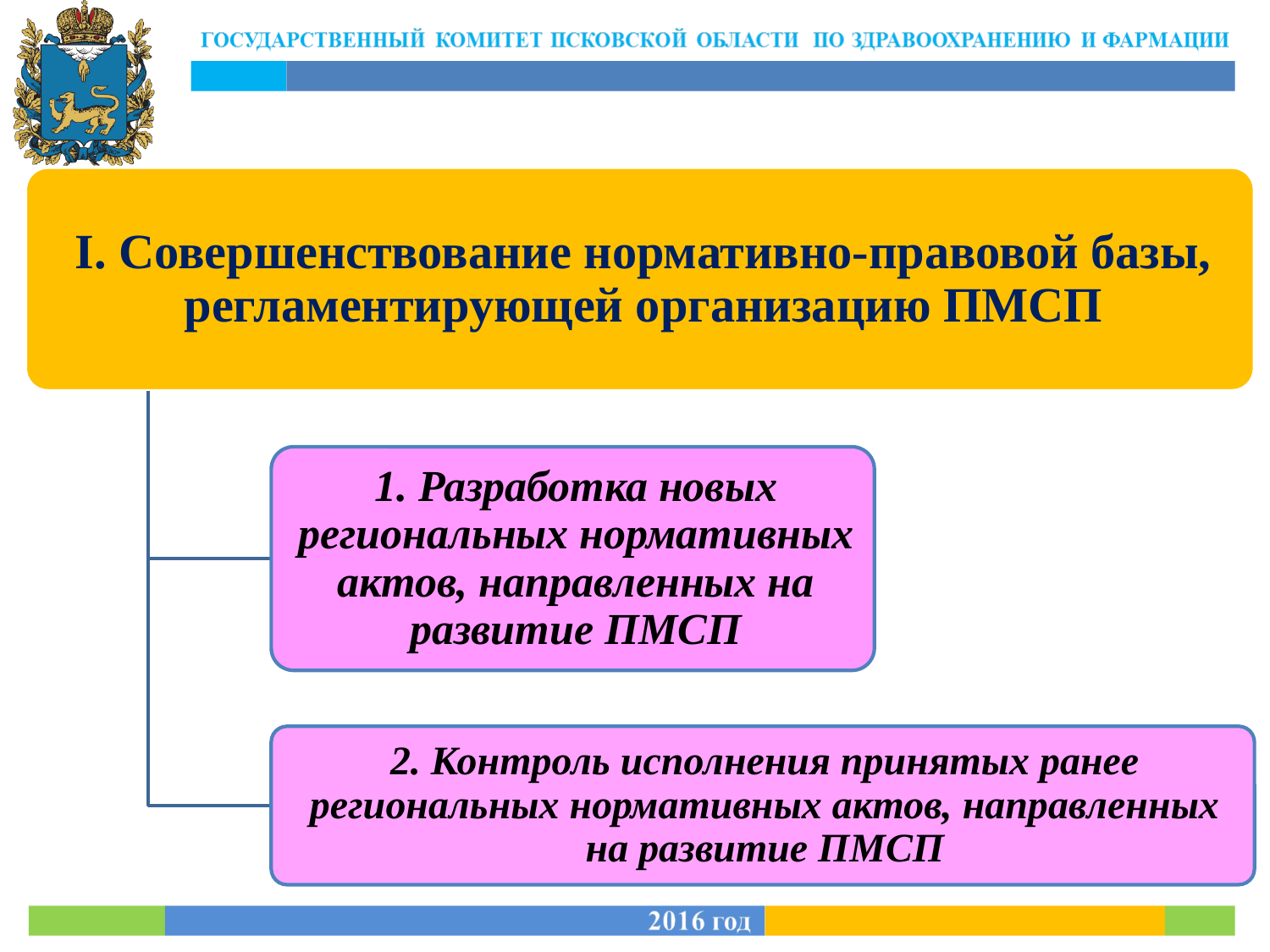

I. Совершенствование нормативно-правовой базы, регламентирующей организацию ПМСП
1. Разработка новых региональных нормативных актов, направленных на развитие ПМСП
2. Контроль исполнения принятых ранее региональных нормативных актов, направленных на развитие ПМСП